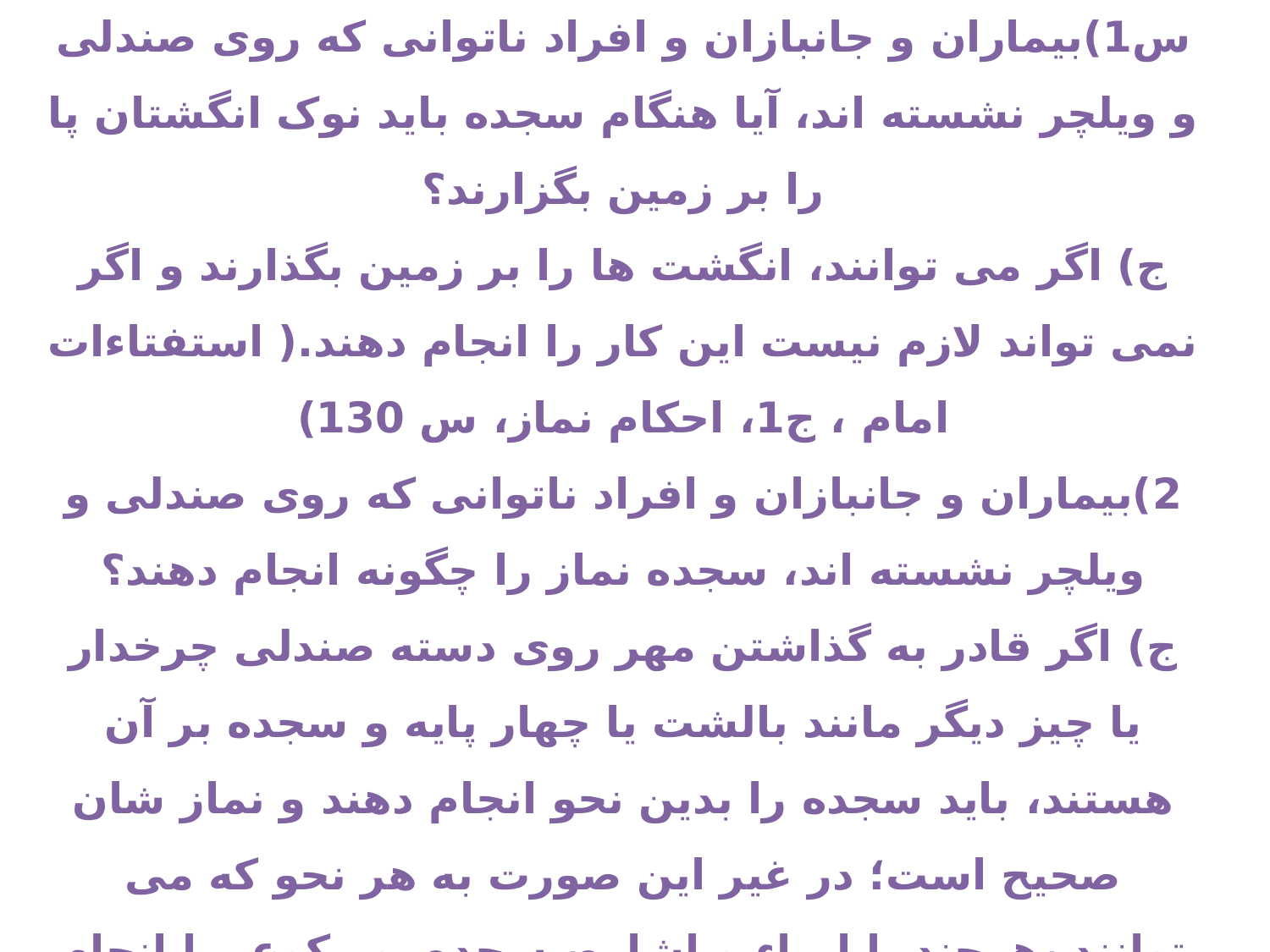

20)سجده ویلچری ها وکسانی که روی صندلی نماز می خوانند
س1)بیماران و جانبازان و افراد ناتوانی که روی صندلی و ویلچر نشسته اند، آیا هنگام سجده باید نوک انگشتان پا را بر زمین بگزارند؟
ج) اگر می توانند، انگشت ها را بر زمین بگذارند و اگر نمی تواند لازم نیست این کار را انجام دهند.( استفتاءات امام ، ج1، احکام نماز، س 130)
2)بیماران و جانبازان و افراد ناتوانی که روی صندلی و ویلچر نشسته اند، سجده نماز را چگونه انجام دهند؟
ج) اگر قادر به گذاشتن مهر روی دسته صندلی چرخدار يا چيز ديگر مانند بالشت يا چهار پايه و سجده بر آن هستند، بايد سجده را بدين نحو انجام دهند و نماز شان صحيح است؛ در غير اين صورت به هر نحو که می توانند ،هرچند با ايماء و اشاره، سجده  و رکوع  را انجام دهند و نماز شان صحيح است. اجوبة، س 494؛)